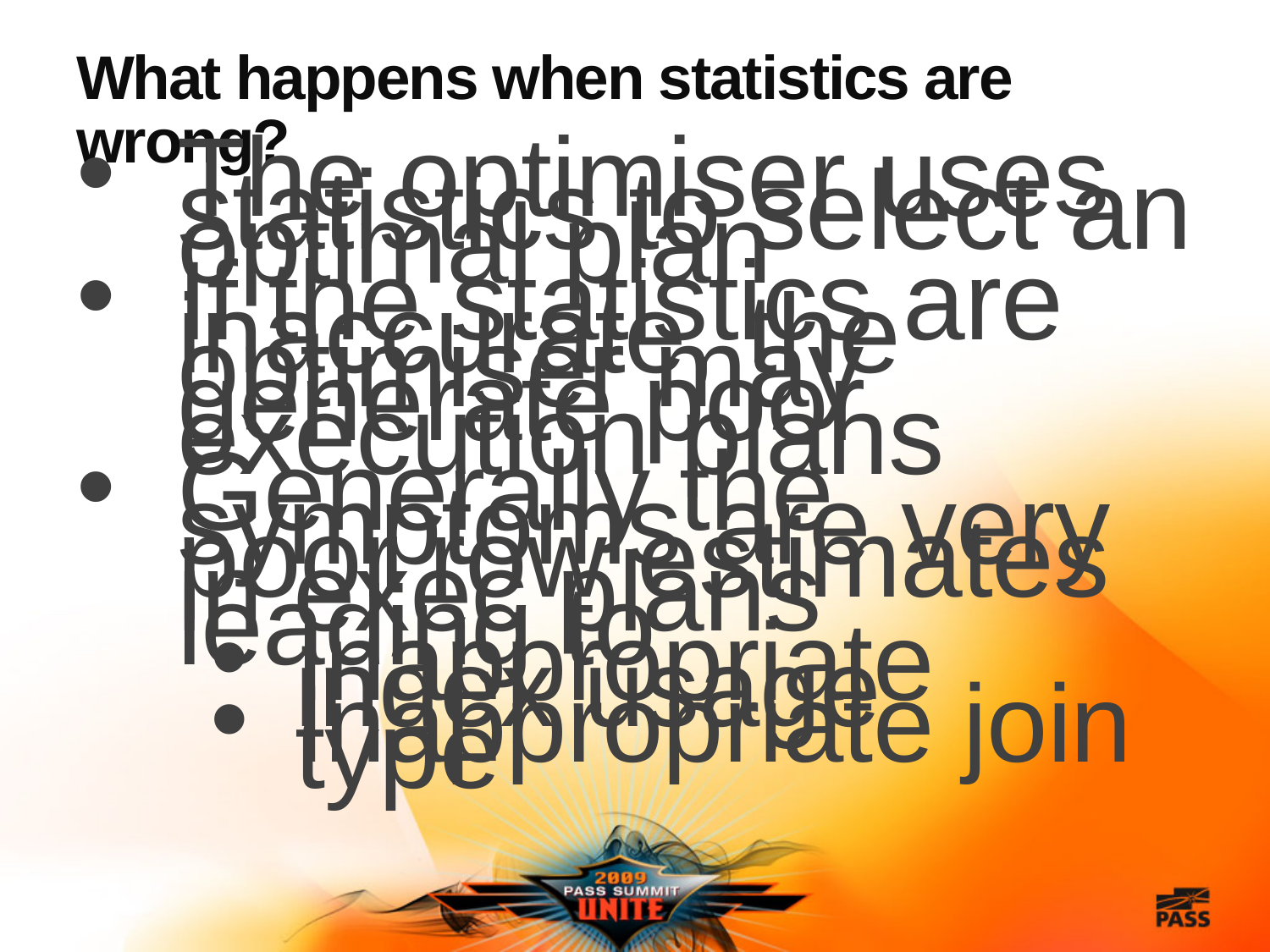

# What happens when statistics are wrong?
The optimiser uses statistics to select an optimal plan
If the statistics are inaccurate, the optimiser may generate poor execution plans
Generally the symptoms are very poor row estimates in exec plans leading to
Inappropriate index usage
Inappropriate join type